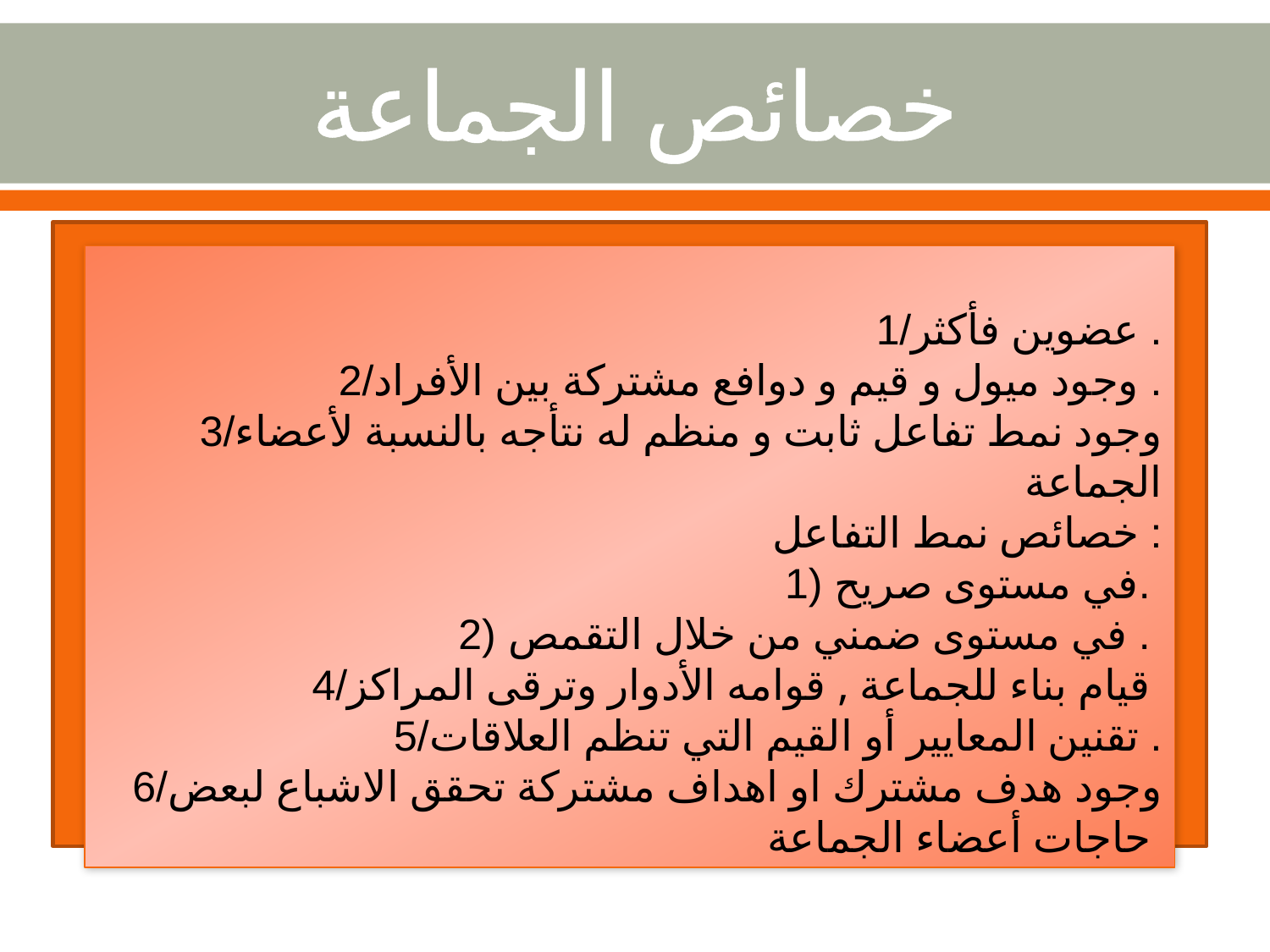

# خصائص الجماعة

1/عضوين فأكثر .
2/وجود ميول و قيم و دوافع مشتركة بين الأفراد .
3/وجود نمط تفاعل ثابت و منظم له نتأجه بالنسبة لأعضاء الجماعة
خصائص نمط التفاعل :
1) في مستوى صريح.
2) في مستوى ضمني من خلال التقمص .
4/قيام بناء للجماعة , قوامه الأدوار وترقى المراكز
5/تقنين المعايير أو القيم التي تنظم العلاقات .
6/وجود هدف مشترك او اهداف مشتركة تحقق الاشباع لبعض حاجات أعضاء الجماعة